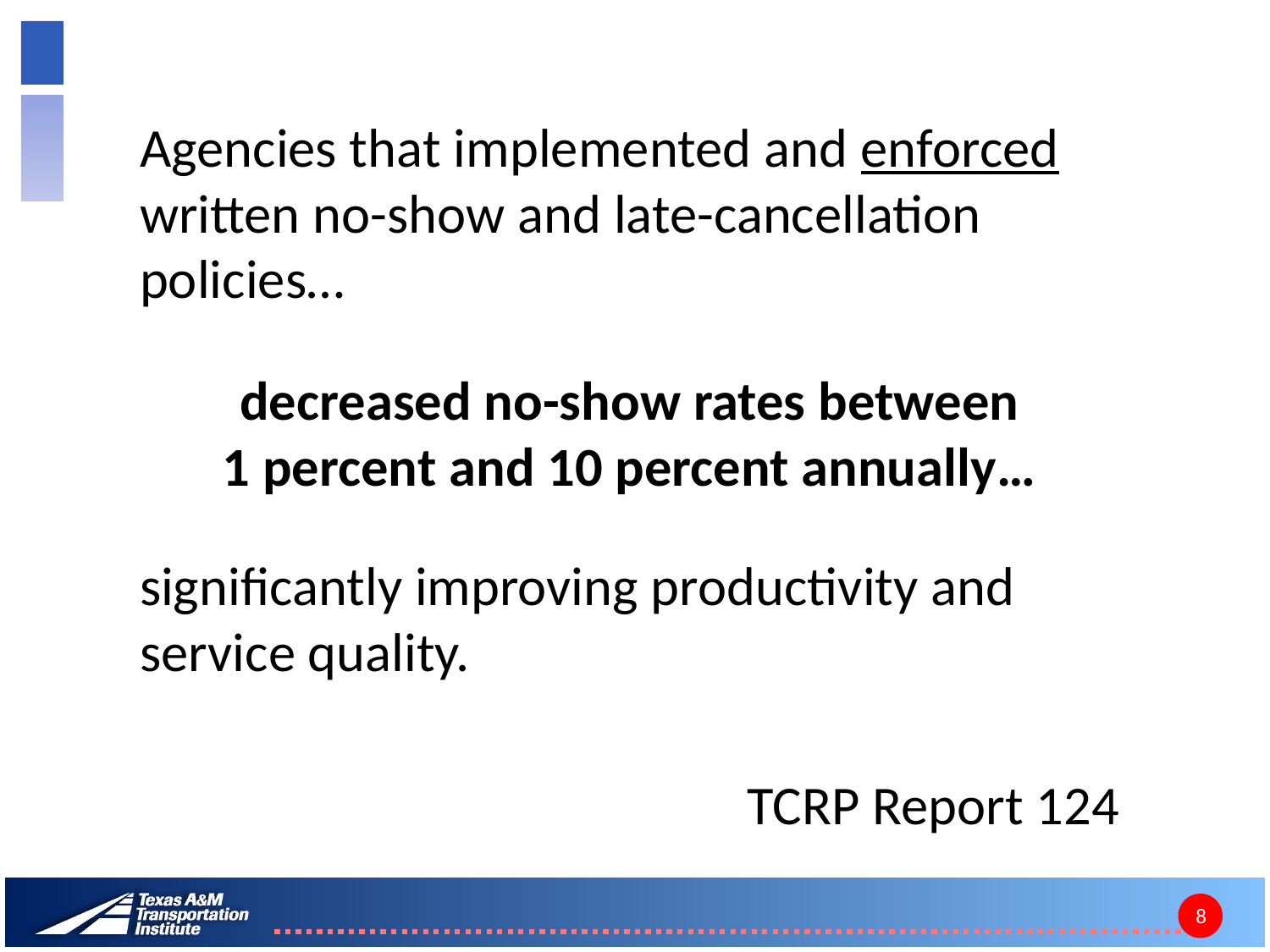

Agencies that implemented and enforced written no-show and late-cancellation policies…

decreased no-show rates between 1 percent and 10 percent annually…

significantly improving productivity and service quality.

TCRP Report 124
8